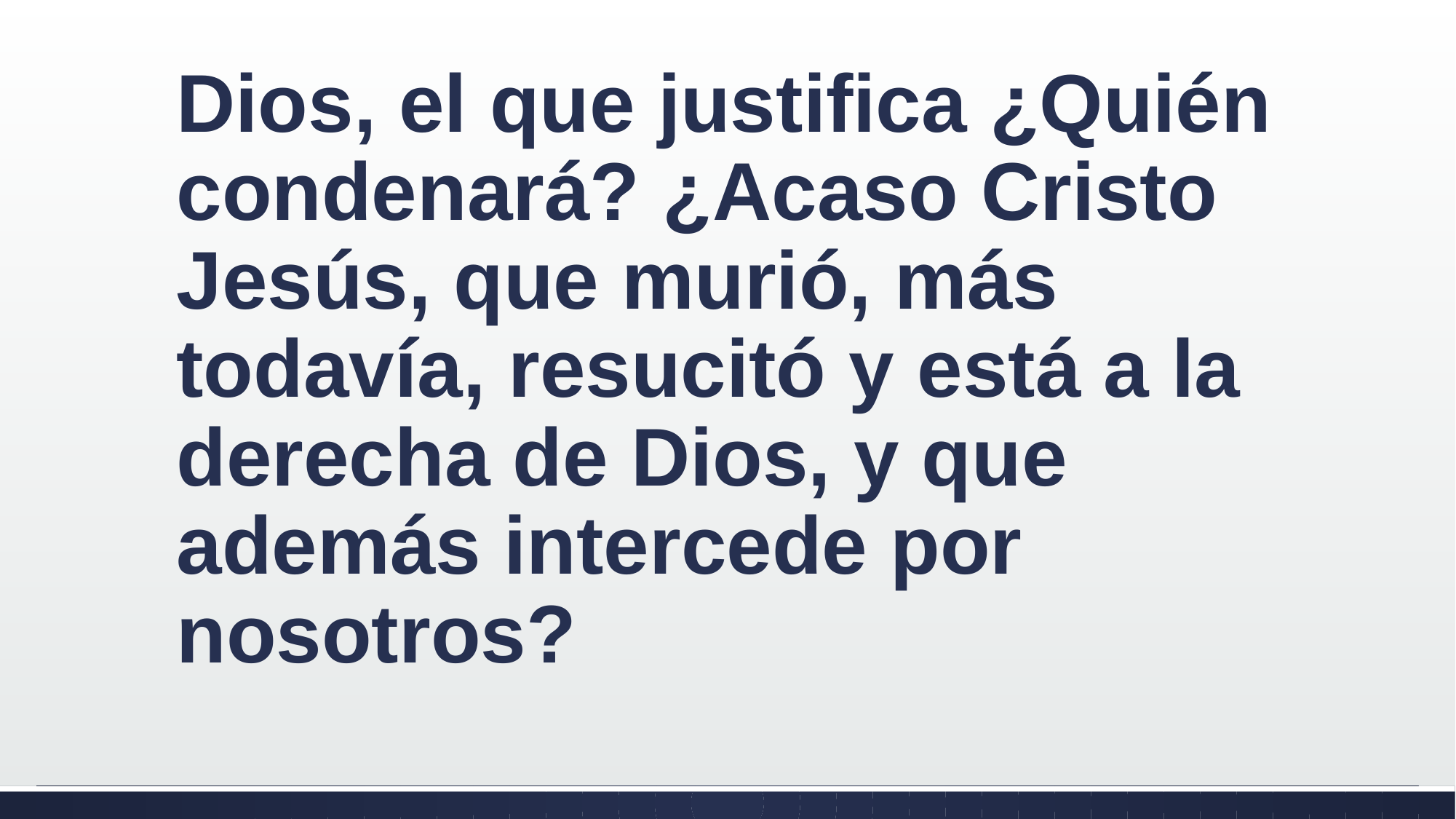

#
Dios, el que justifica ¿Quién condenará? ¿Acaso Cristo Jesús, que murió, más todavía, resucitó y está a la derecha de Dios, y que además intercede por nosotros?